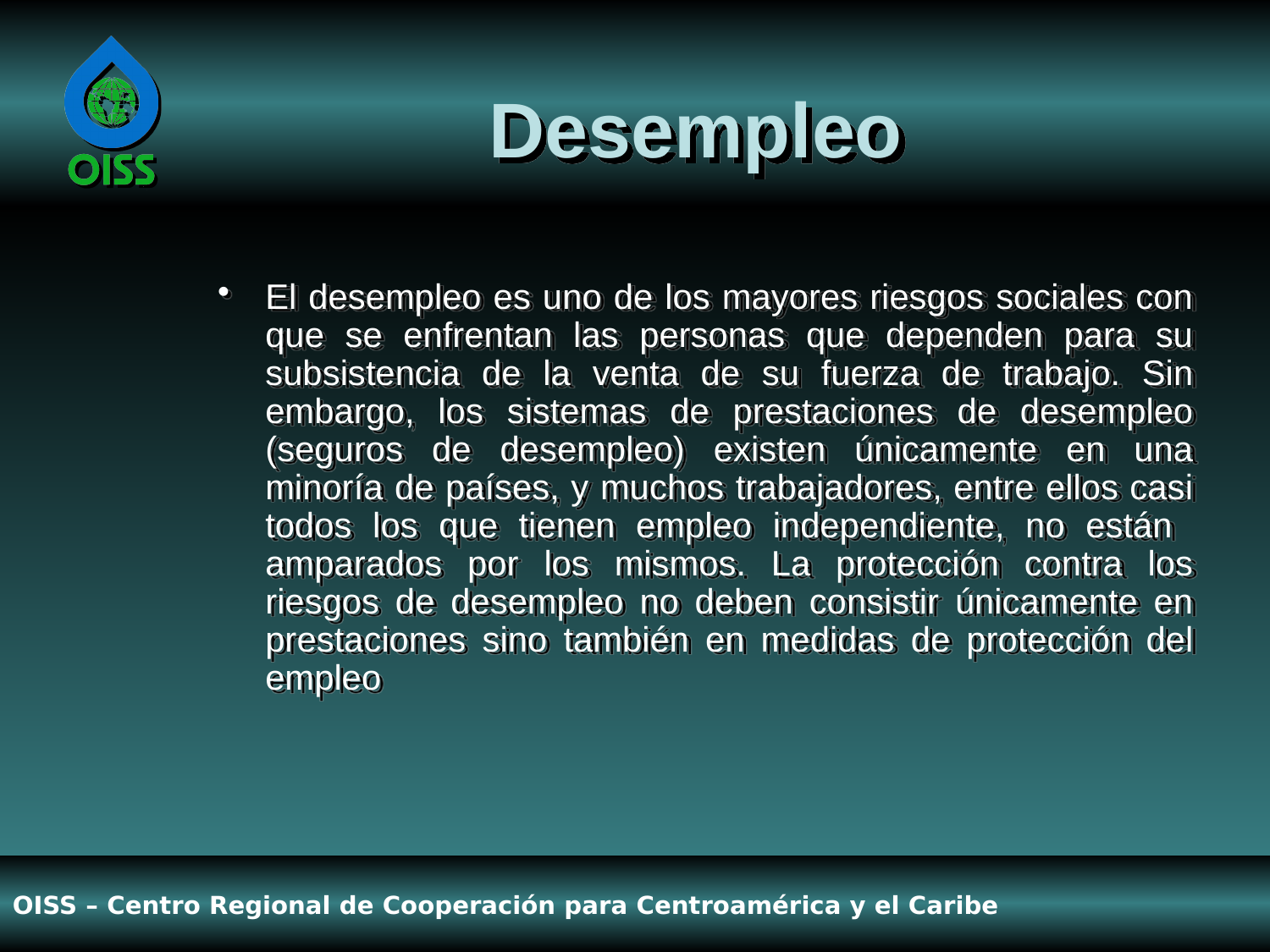

Desempleo
El desempleo es uno de los mayores riesgos sociales con que se enfrentan las personas que dependen para su subsistencia de la venta de su fuerza de trabajo. Sin embargo, los sistemas de prestaciones de desempleo (seguros de desempleo) existen únicamente en una minoría de países, y muchos trabajadores, entre ellos casi todos los que tienen empleo independiente, no están  amparados por los mismos. La protección contra los riesgos de desempleo no deben consistir únicamente en prestaciones sino también en medidas de protección del empleo